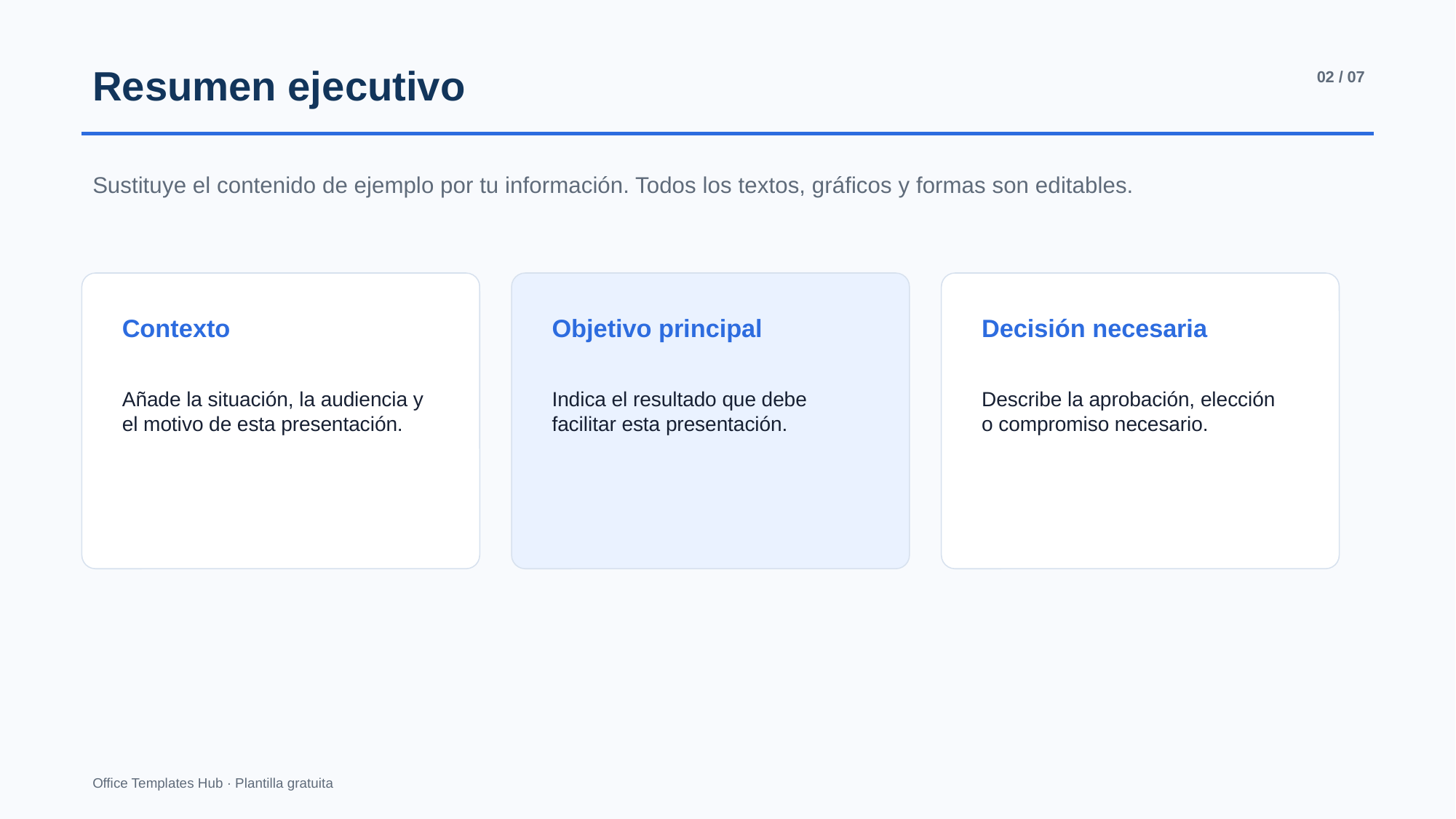

Resumen ejecutivo
02 / 07

Sustituye el contenido de ejemplo por tu información. Todos los textos, gráficos y formas son editables.

Contexto
Objetivo principal
Decisión necesaria
Añade la situación, la audiencia y el motivo de esta presentación.
Indica el resultado que debe facilitar esta presentación.
Describe la aprobación, elección o compromiso necesario.
Office Templates Hub · Plantilla gratuita